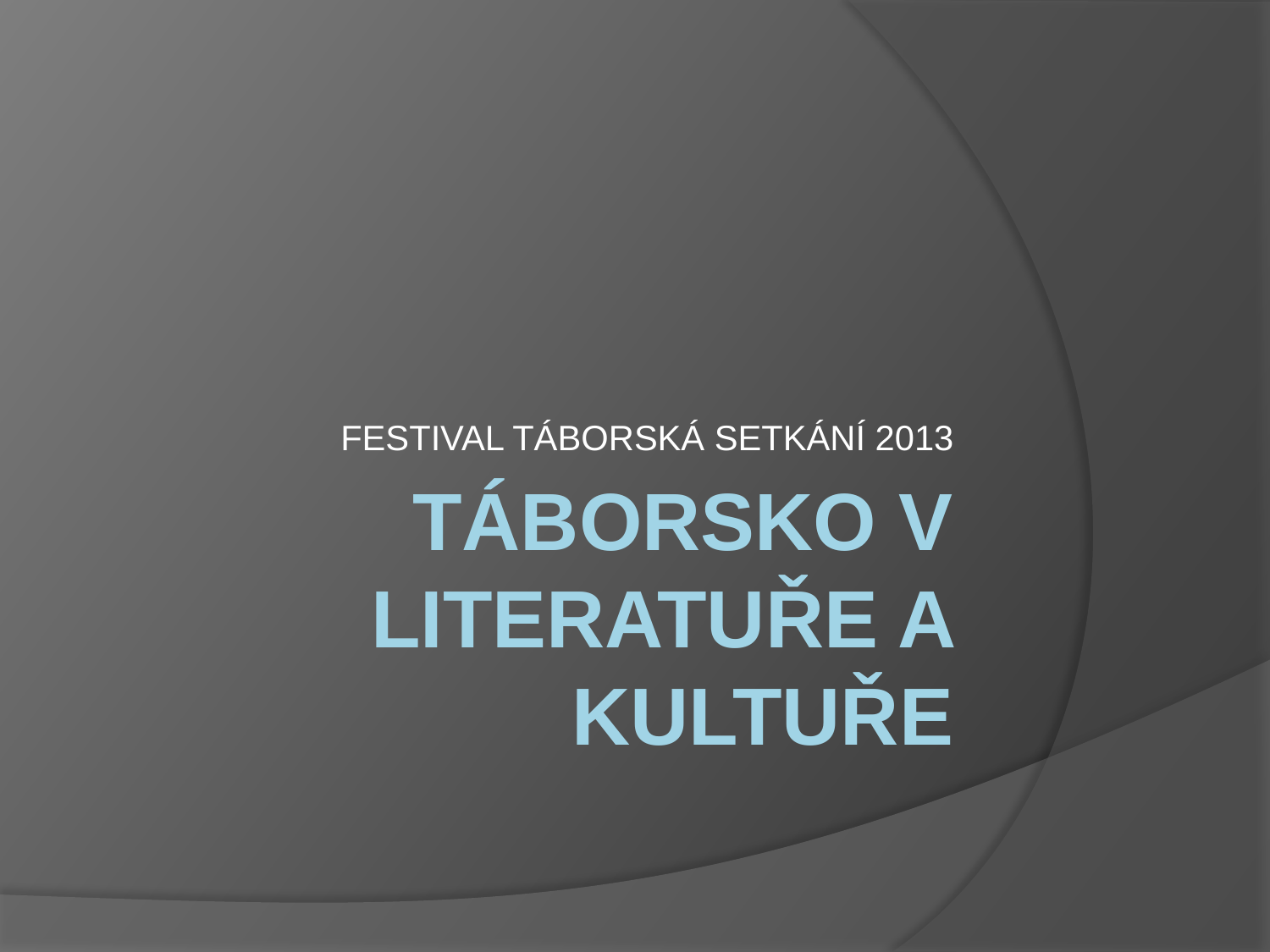

FESTIVAL TÁBORSKÁ SETKÁNÍ 2013
# Táborsko v literatuře a kultuře